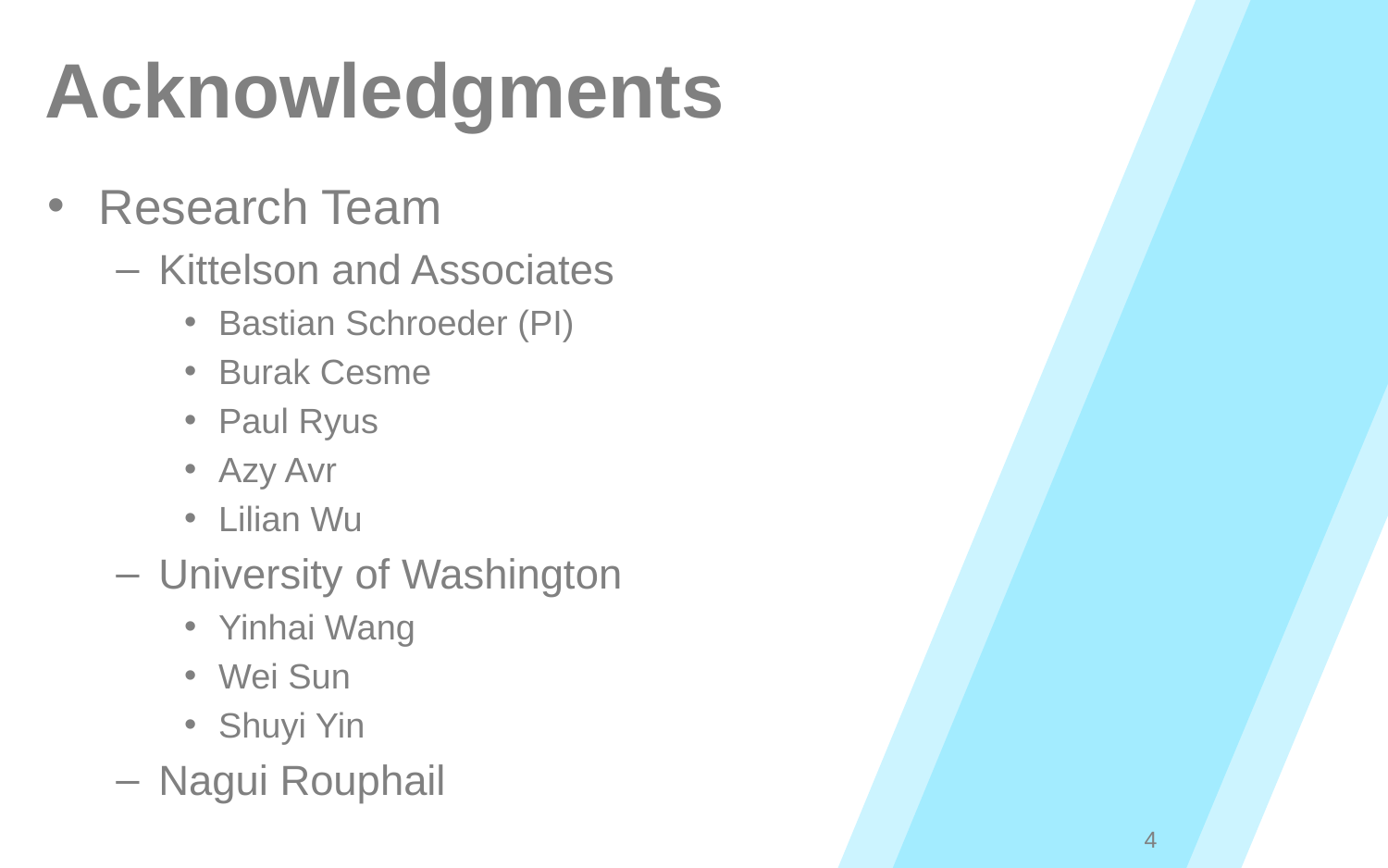

# Acknowledgments
Research Team
Kittelson and Associates
Bastian Schroeder (PI)
Burak Cesme
Paul Ryus
Azy Avr
Lilian Wu
University of Washington
Yinhai Wang
Wei Sun
Shuyi Yin
Nagui Rouphail

4